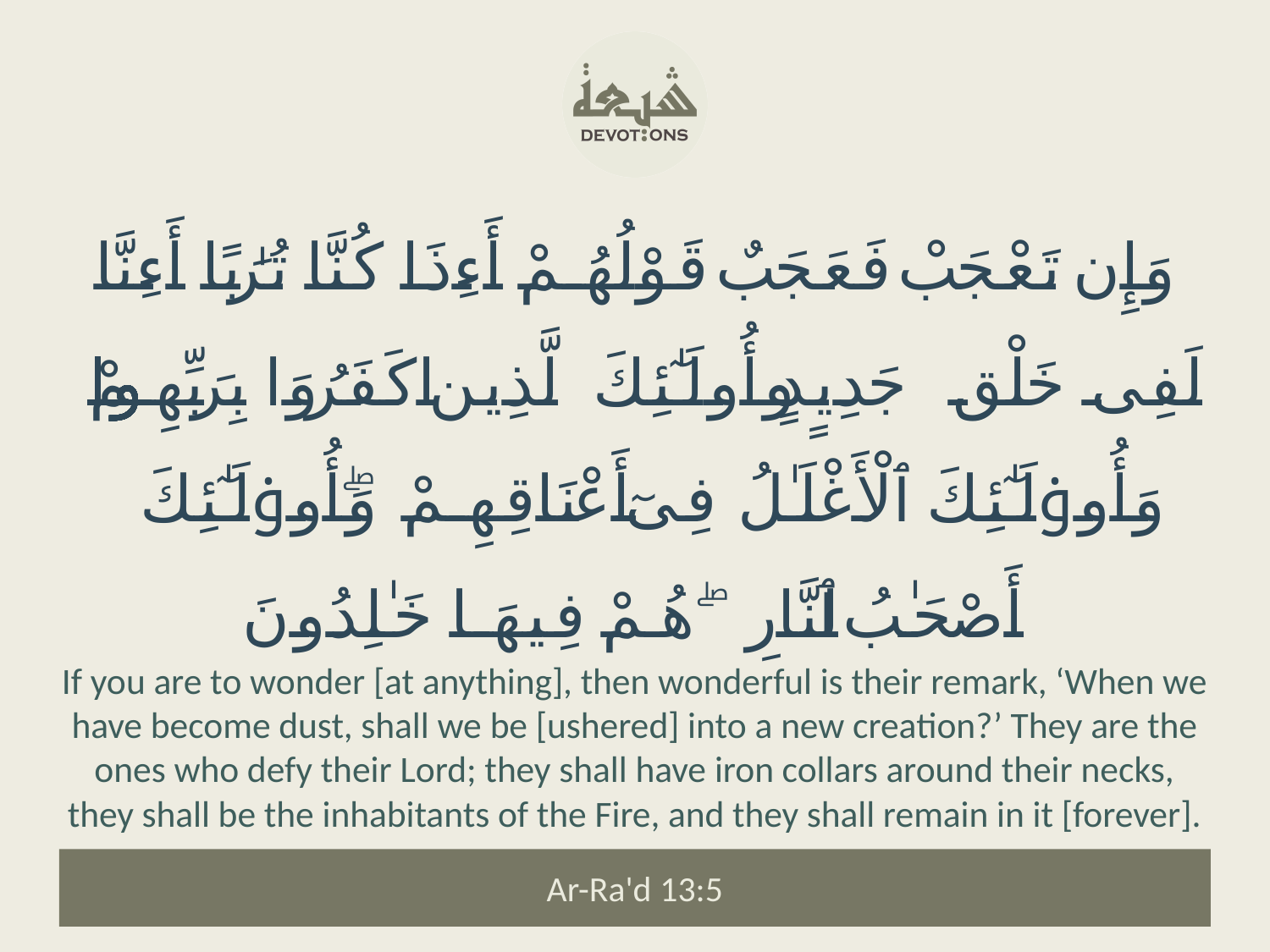

وَإِن تَعْجَبْ فَعَجَبٌ قَوْلُهُمْ أَءِذَا كُنَّا تُرَٰبًا أَءِنَّا لَفِى خَلْقٍ جَدِيدٍ ۗ أُو۟لَـٰٓئِكَ ٱلَّذِينَ كَفَرُوا۟ بِرَبِّهِمْ ۖ وَأُو۟لَـٰٓئِكَ ٱلْأَغْلَـٰلُ فِىٓ أَعْنَاقِهِمْ ۖ وَأُو۟لَـٰٓئِكَ أَصْحَـٰبُ ٱلنَّارِ ۖ هُمْ فِيهَا خَـٰلِدُونَ
If you are to wonder [at anything], then wonderful is their remark, ‘When we have become dust, shall we be [ushered] into a new creation?’ They are the ones who defy their Lord; they shall have iron collars around their necks, they shall be the inhabitants of the Fire, and they shall remain in it [forever].
Ar-Ra'd 13:5